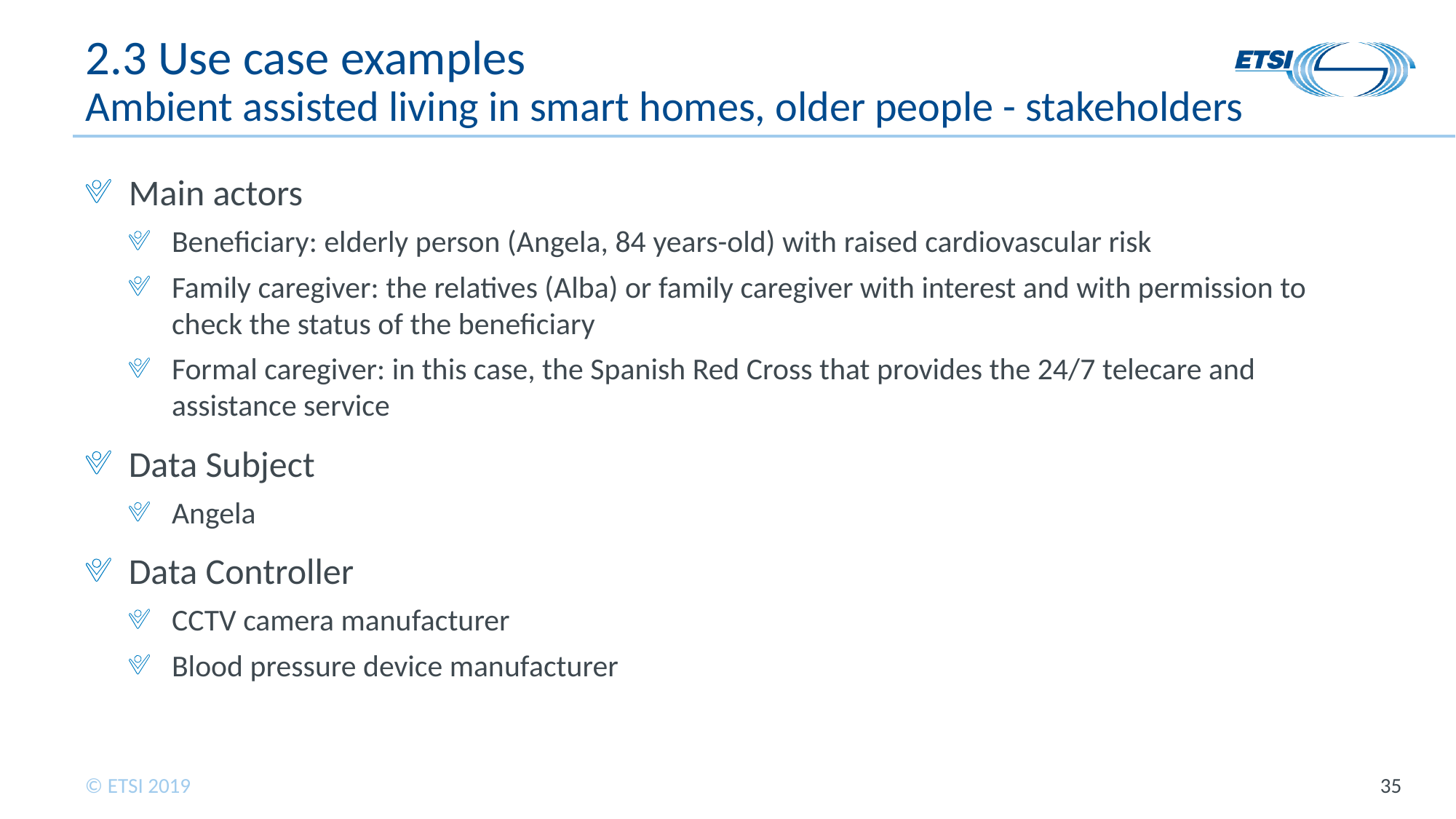

# 2.3 Use case examples Ambient assisted living in smart homes, older people - stakeholders
Main actors
Beneficiary: elderly person (Angela, 84 years-old) with raised cardiovascular risk
Family caregiver: the relatives (Alba) or family caregiver with interest and with permission to check the status of the beneficiary
Formal caregiver: in this case, the Spanish Red Cross that provides the 24/7 telecare and assistance service
Data Subject
Angela
Data Controller
CCTV camera manufacturer
Blood pressure device manufacturer